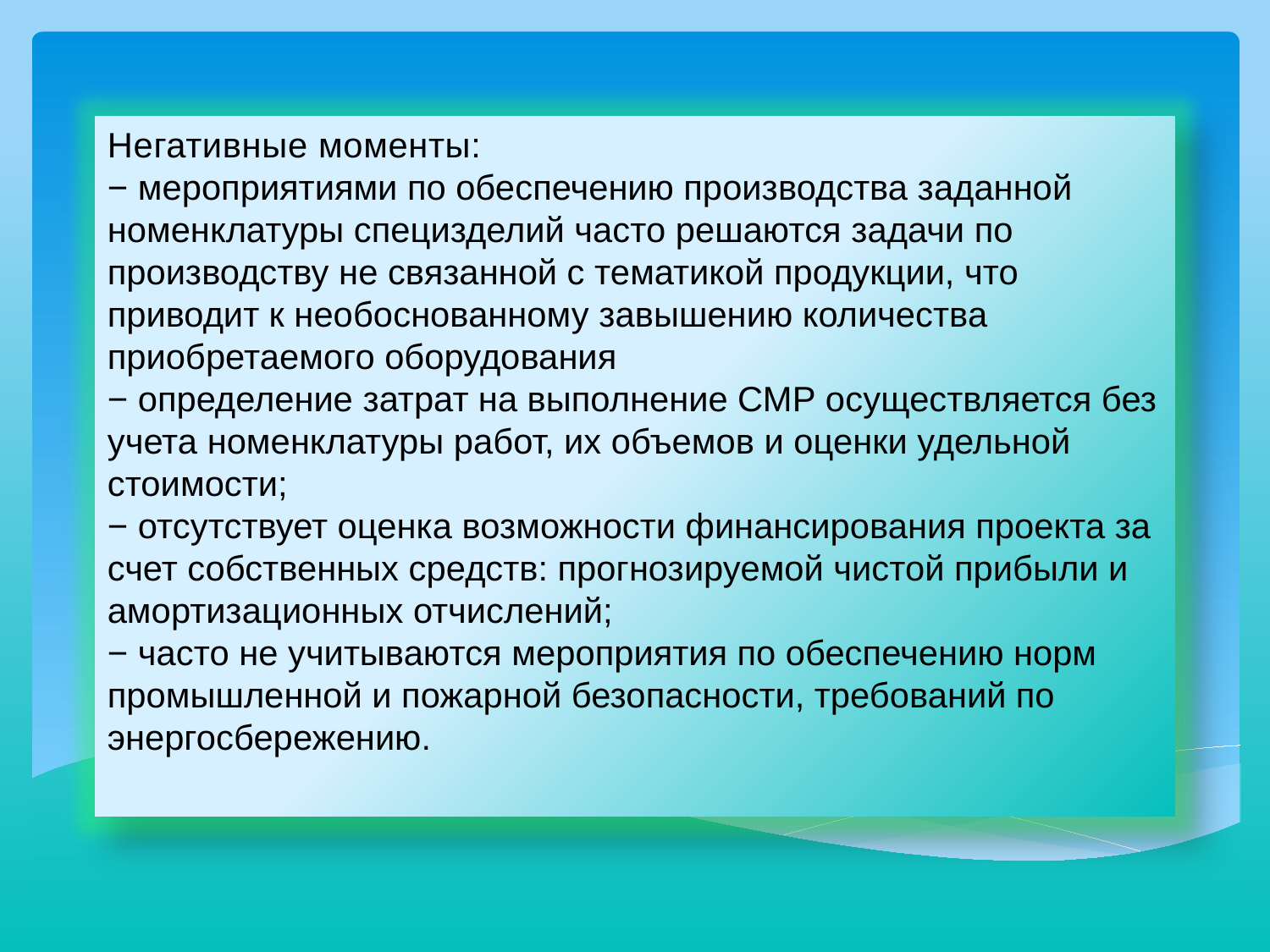

Негативные моменты:
− мероприятиями по обеспечению производства заданной номенклатуры специзделий часто решаются задачи по производству не связанной с тематикой продукции, что приводит к необоснованному завышению количества приобретаемого оборудования
− определение затрат на выполнение СМР осуществляется без учета номенклатуры работ, их объемов и оценки удельной стоимости;
− отсутствует оценка возможности финансирования проекта за счет собственных средств: прогнозируемой чистой прибыли и амортизационных отчислений;
− часто не учитываются мероприятия по обеспечению норм промышленной и пожарной безопасности, требований по энергосбережению.